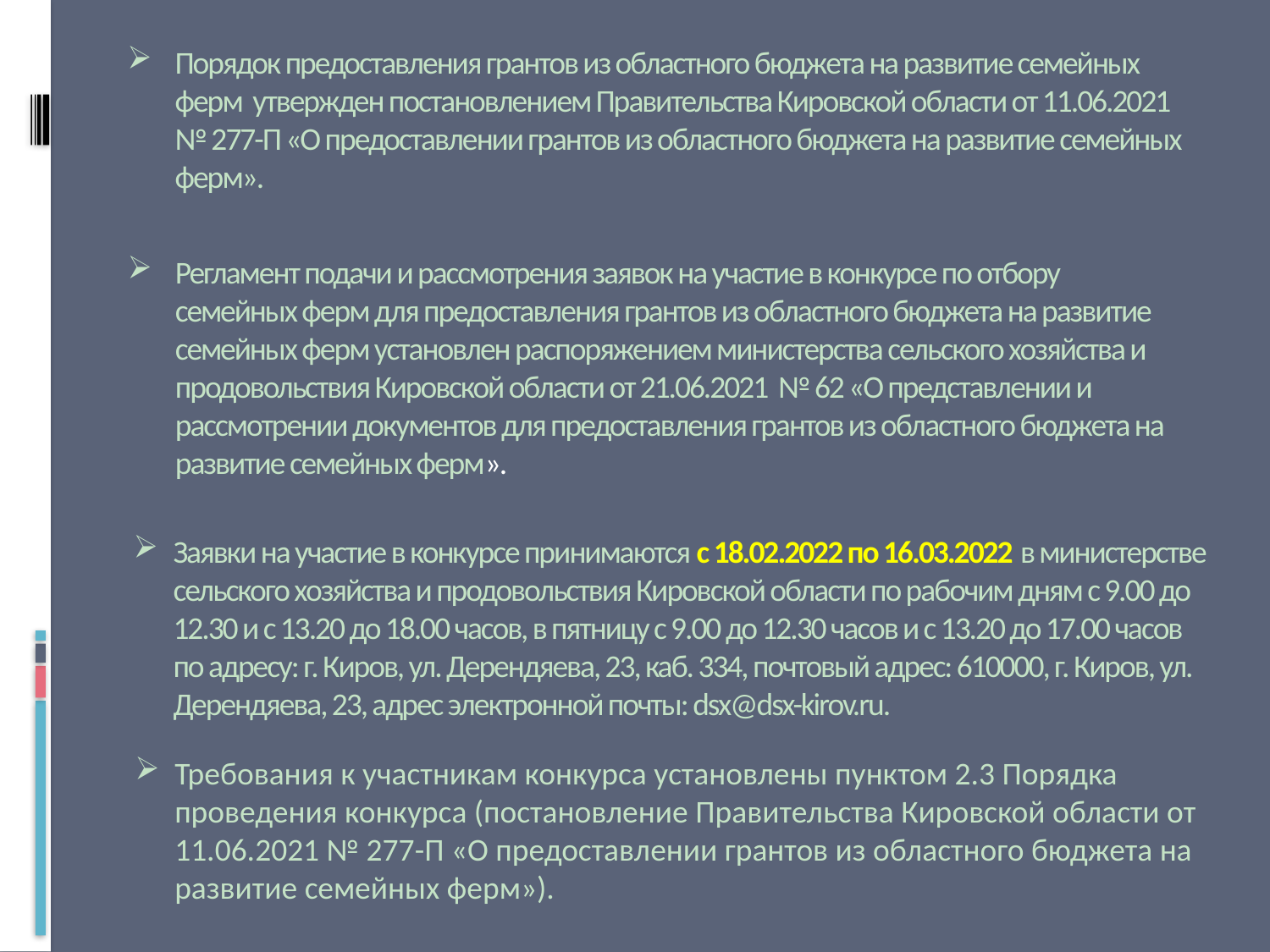

Порядок предоставления грантов из областного бюджета на развитие семейных ферм  утвержден постановлением Правительства Кировской области от 11.06.2021 № 277-П «О предоставлении грантов из областного бюджета на развитие семейных ферм».
# Регламент подачи и рассмотрения заявок на участие в конкурсе по отбору семейных ферм для предоставления грантов из областного бюджета на развитие семейных ферм установлен распоряжением министерства сельского хозяйства и продовольствия Кировской области от 21.06.2021  № 62 «О представлении и рассмотрении документов для предоставления грантов из областного бюджета на развитие семейных ферм».
Заявки на участие в конкурсе принимаются с 18.02.2022 по 16.03.2022 в министерстве сельского хозяйства и продовольствия Кировской области по рабочим дням с 9.00 до 12.30 и с 13.20 до 18.00 часов, в пятницу с 9.00 до 12.30 часов и с 13.20 до 17.00 часов по адресу: г. Киров, ул. Дерендяева, 23, каб. 334, почтовый адрес: 610000, г. Киров, ул. Дерендяева, 23, адрес электронной почты: dsx@dsx-kirov.ru.
Требования к участникам конкурса установлены пунктом 2.3 Порядка проведения конкурса (постановление Правительства Кировской области от 11.06.2021 № 277-П «О предоставлении грантов из областного бюджета на развитие семейных ферм»).